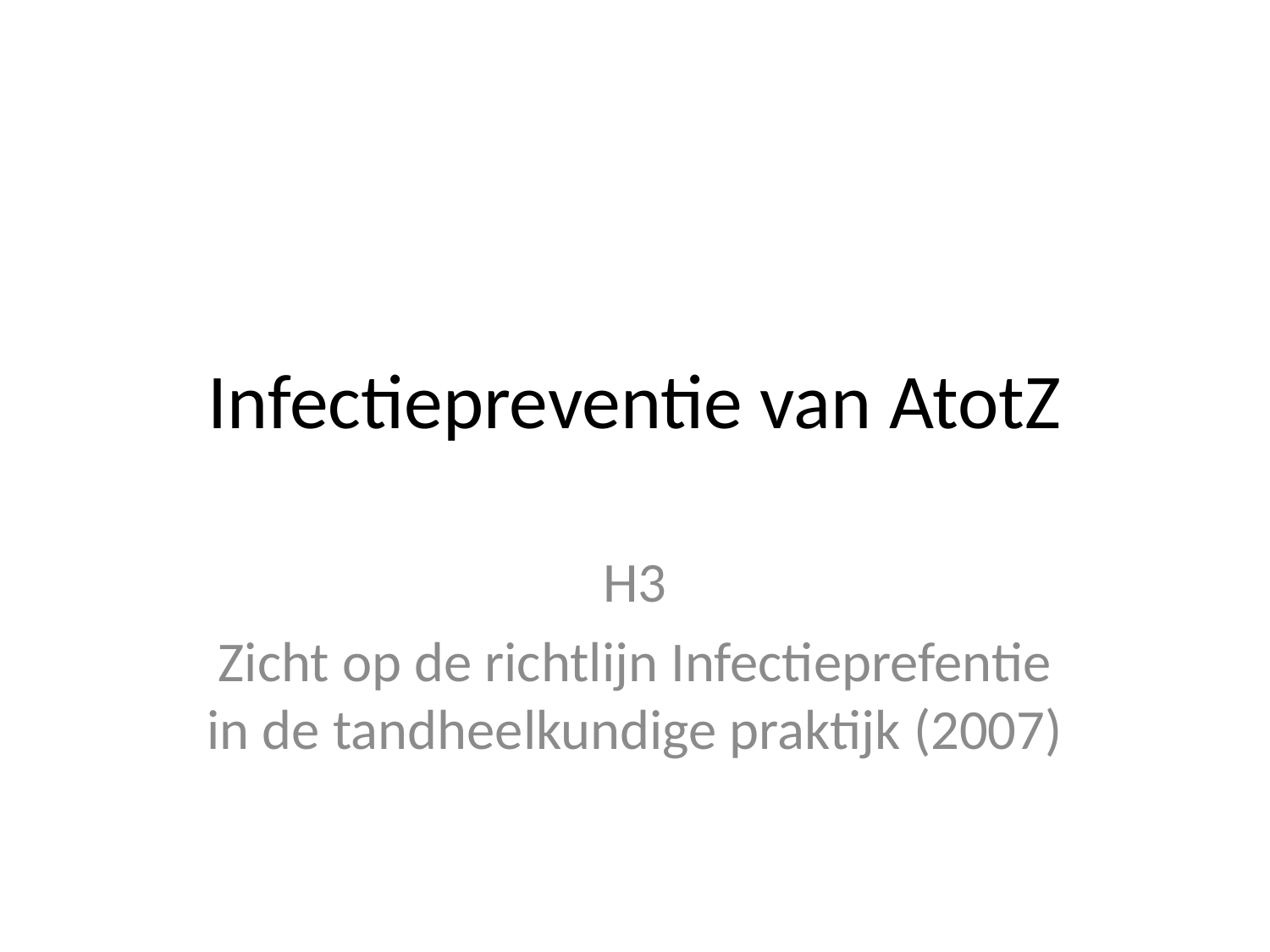

# Infectiepreventie van AtotZ
H3
Zicht op de richtlijn Infectieprefentie in de tandheelkundige praktijk (2007)